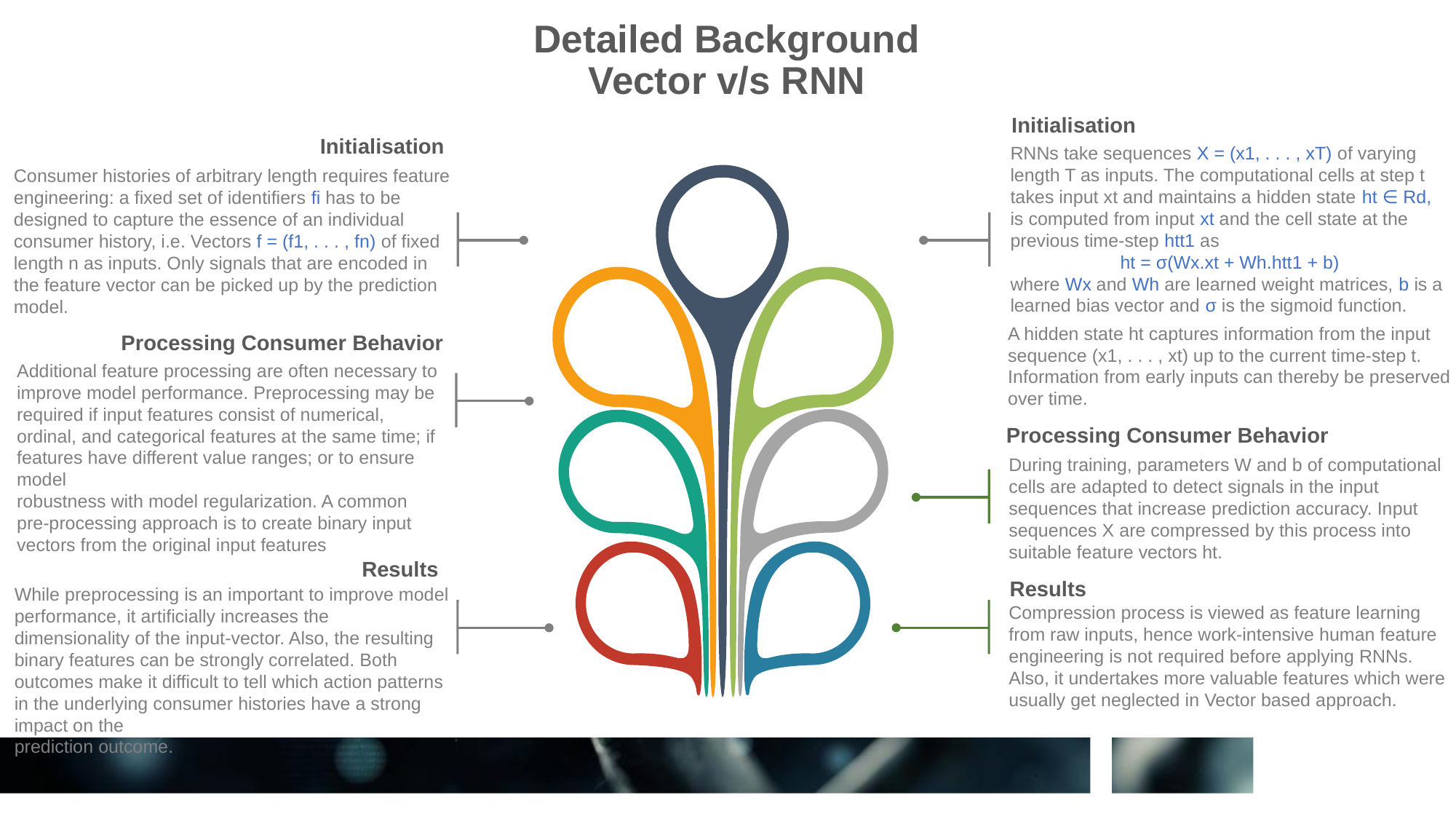

Detailed Background
Vector v/s RNN
Initialisation
RNNs take sequences X = (x1, . . . , xT) of varying length T as inputs. The computational cells at step t takes input xt and maintains a hidden state ht ∈ Rd, is computed from input xt and the cell state at the previous time-step htt1 as
ht = σ(Wx.xt + Wh.htt1 + b)
where Wx and Wh are learned weight matrices, b is a
learned bias vector and σ is the sigmoid function.
Initialisation
Consumer histories of arbitrary length requires feature engineering: a fixed set of identifiers fi has to be designed to capture the essence of an individual consumer history, i.e. Vectors f = (f1, . . . , fn) of fixed length n as inputs. Only signals that are encoded in the feature vector can be picked up by the prediction model.

A hidden state ht captures information from the input
sequence (x1, . . . , xt) up to the current time-step t.
Information from early inputs can thereby be preserved
over time.
Processing Consumer Behavior
Additional feature processing are often necessary to improve model performance. Preprocessing may be required if input features consist of numerical, ordinal, and categorical features at the same time; if features have different value ranges; or to ensure model
robustness with model regularization. A common pre-processing approach is to create binary input vectors from the original input features

Processing Consumer Behavior

During training, parameters W and b of computational cells are adapted to detect signals in the input sequences that increase prediction accuracy. Input sequences X are compressed by this process into
suitable feature vectors ht.

Results
While preprocessing is an important to improve model performance, it artificially increases the dimensionality of the input-vector. Also, the resulting binary features can be strongly correlated. Both outcomes make it difficult to tell which action patterns in the underlying consumer histories have a strong impact on the
prediction outcome.
Results
Compression process is viewed as feature learning from raw inputs, hence work-intensive human feature engineering is not required before applying RNNs. Also, it undertakes more valuable features which were usually get neglected in Vector based approach.